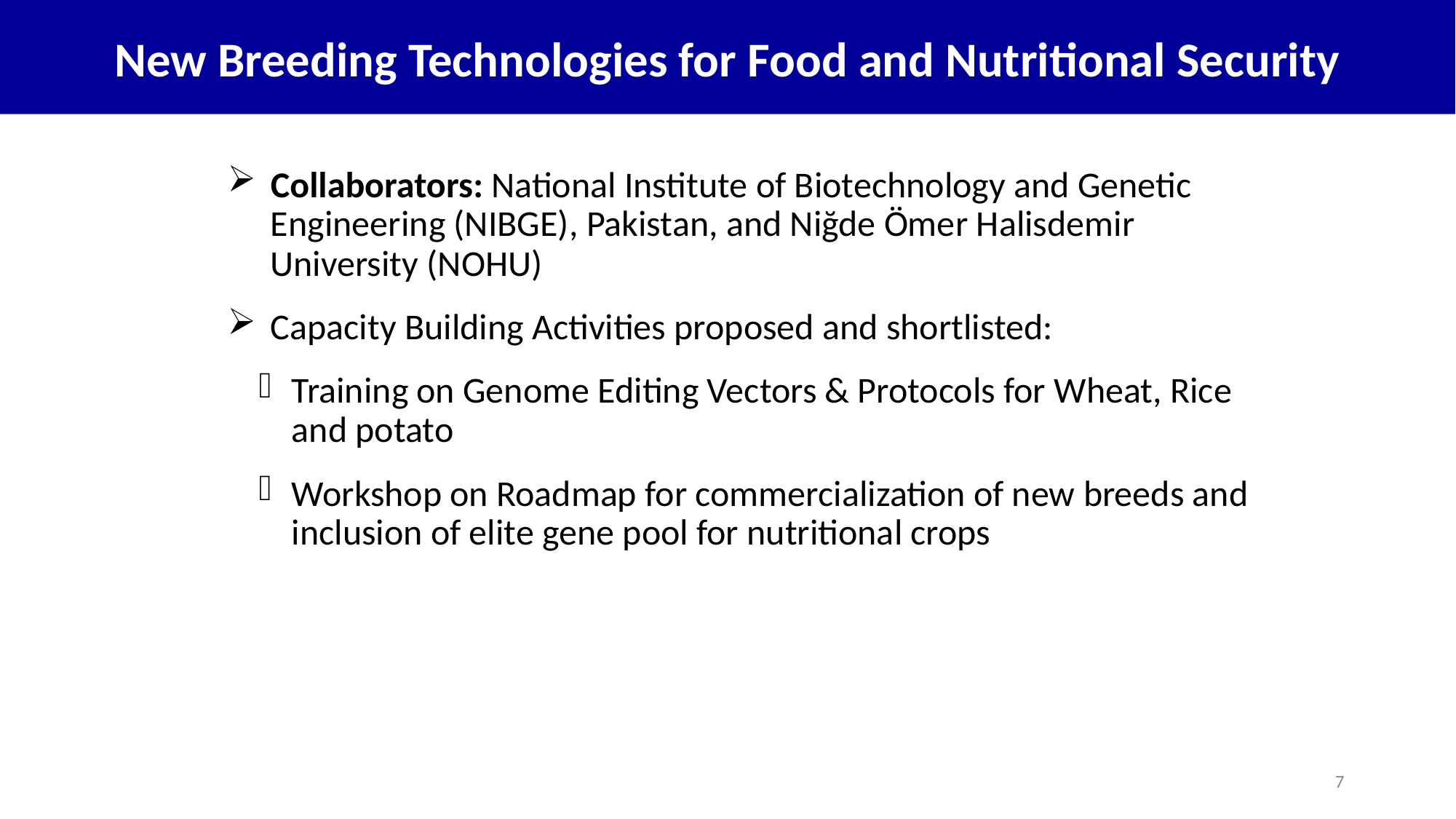

New Breeding Technologies for Food and Nutritional Security
Collaborators: National Institute of Biotechnology and Genetic Engineering (NIBGE), Pakistan, and Niğde Ömer Halisdemir University (NOHU)
Capacity Building Activities proposed and shortlisted:
Training on Genome Editing Vectors & Protocols for Wheat, Rice and potato
Workshop on Roadmap for commercialization of new breeds and inclusion of elite gene pool for nutritional crops

7